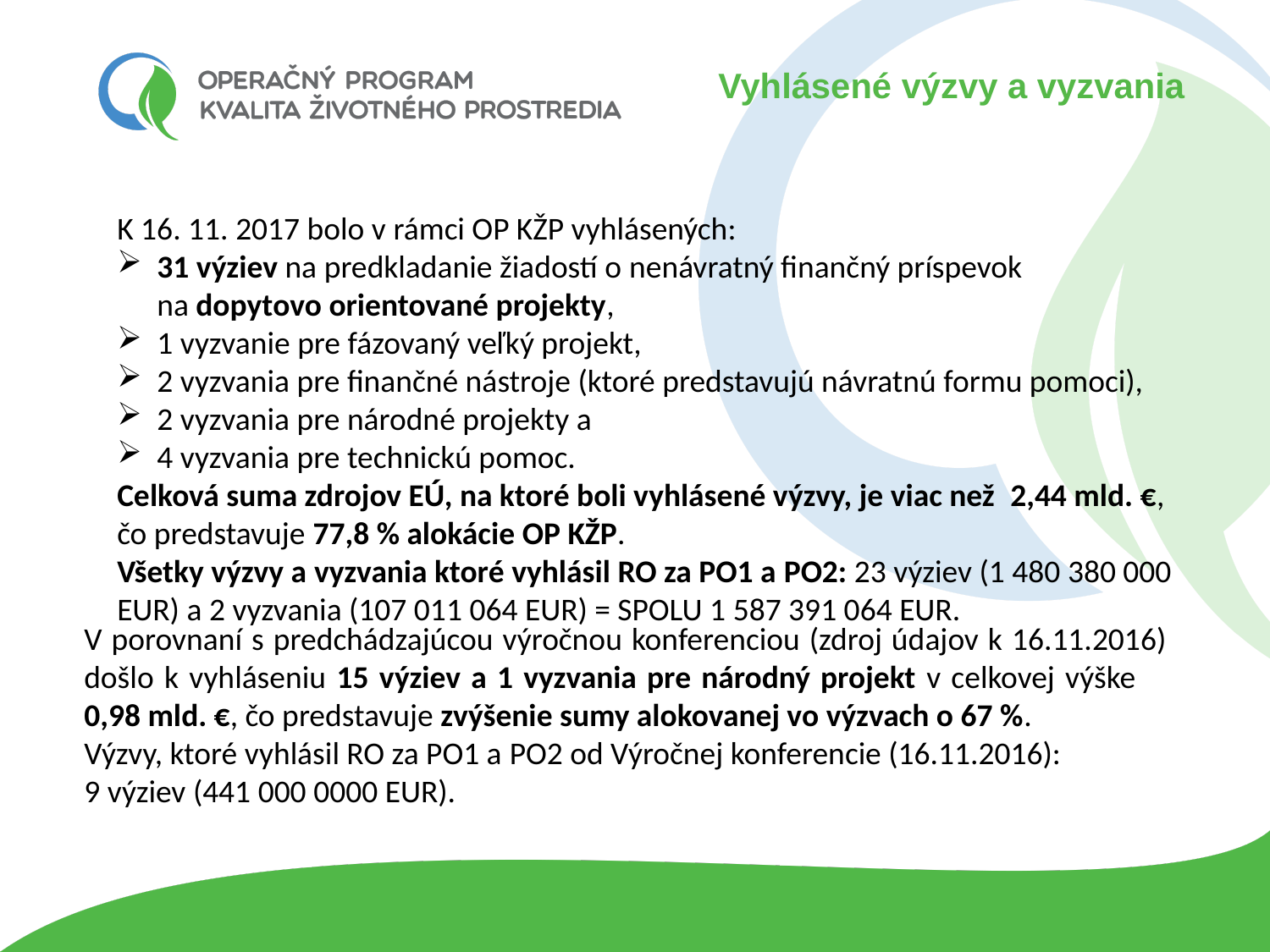

# Vyhlásené výzvy a vyzvania
K 16. 11. 2017 bolo v rámci OP KŽP vyhlásených:
31 výziev na predkladanie žiadostí o nenávratný finančný príspevok                    na dopytovo orientované projekty,
1 vyzvanie pre fázovaný veľký projekt,
2 vyzvania pre finančné nástroje (ktoré predstavujú návratnú formu pomoci),
2 vyzvania pre národné projekty a
4 vyzvania pre technickú pomoc.
Celková suma zdrojov EÚ, na ktoré boli vyhlásené výzvy, je viac než  2,44 mld. €, čo predstavuje 77,8 % alokácie OP KŽP.
Všetky výzvy a vyzvania ktoré vyhlásil RO za PO1 a PO2: 23 výziev (1 480 380 000 EUR) a 2 vyzvania (107 011 064 EUR) = SPOLU 1 587 391 064 EUR.

V porovnaní s predchádzajúcou výročnou konferenciou (zdroj údajov k 16.11.2016) došlo k vyhláseniu 15 výziev a 1 vyzvania pre národný projekt v celkovej výške    0,98 mld. €, čo predstavuje zvýšenie sumy alokovanej vo výzvach o 67 %.
Výzvy, ktoré vyhlásil RO za PO1 a PO2 od Výročnej konferencie (16.11.2016):
9 výziev (441 000 0000 EUR).